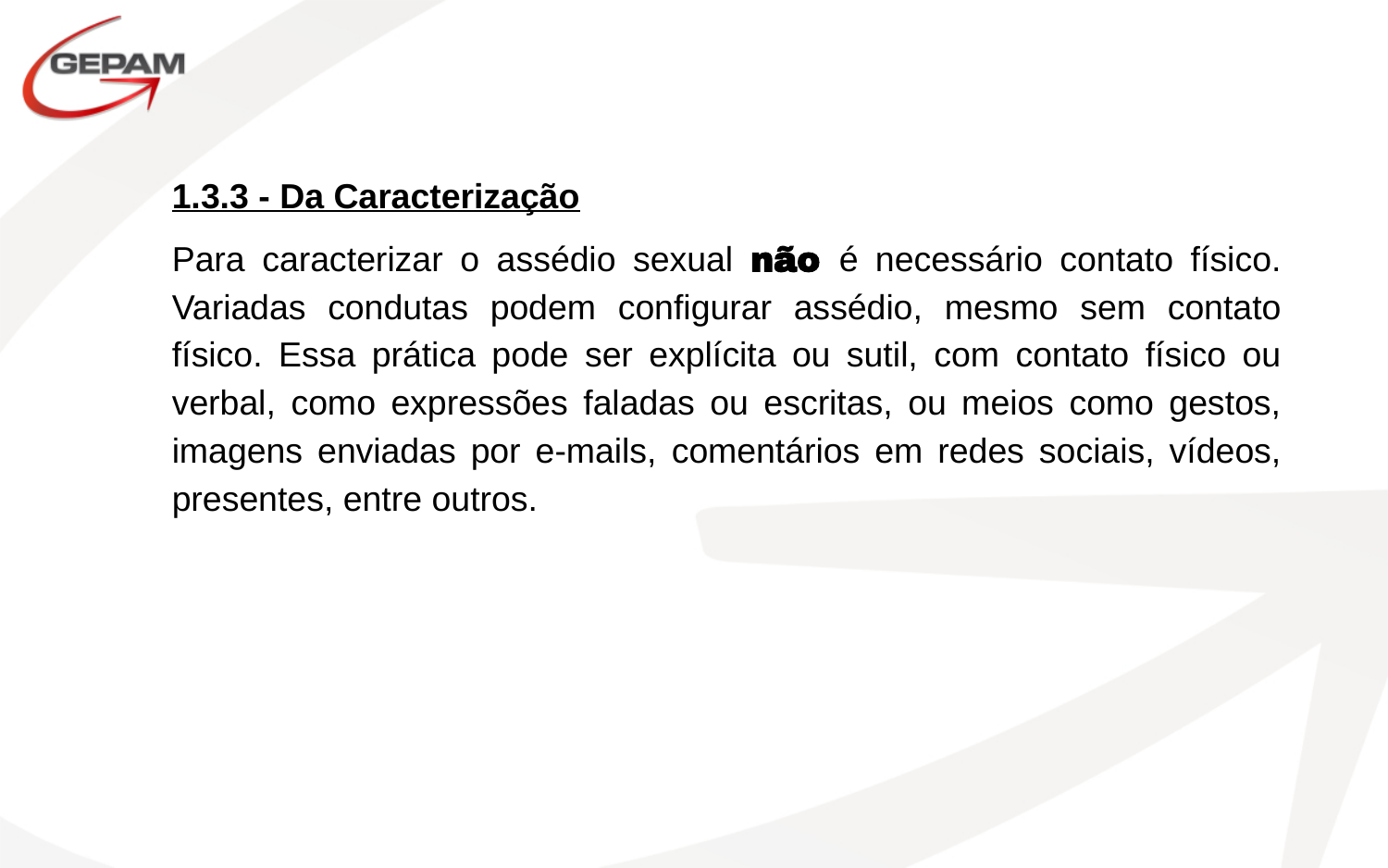

1.3.3 - Da Caracterização
Para caracterizar o assédio sexual não é necessário contato físico. Variadas condutas podem configurar assédio, mesmo sem contato físico. Essa prática pode ser explícita ou sutil, com contato físico ou verbal, como expressões faladas ou escritas, ou meios como gestos, imagens enviadas por e-mails, comentários em redes sociais, vídeos, presentes, entre outros.